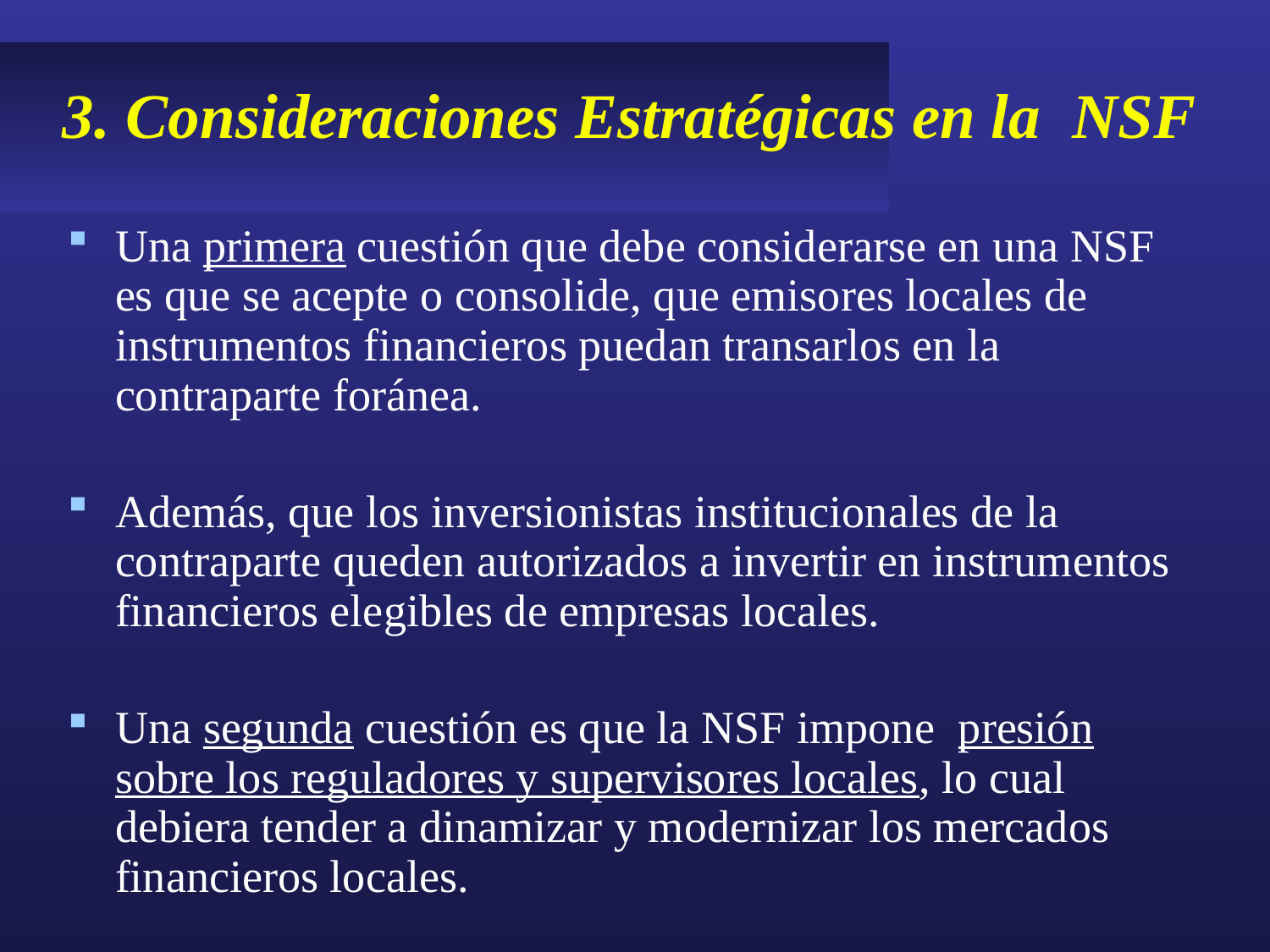

# 3. Consideraciones Estratégicas en la  NSF

Una primera cuestión que debe considerarse en una NSF es que se acepte o consolide, que emisores locales de instrumentos financieros puedan transarlos en la contraparte foránea.

Además, que los inversionistas institucionales de la contraparte queden autorizados a invertir en instrumentos financieros elegibles de empresas locales.

Una segunda cuestión es que la NSF impone  presión sobre los reguladores y supervisores locales, lo cual debiera tender a dinamizar y modernizar los mercados financieros locales.